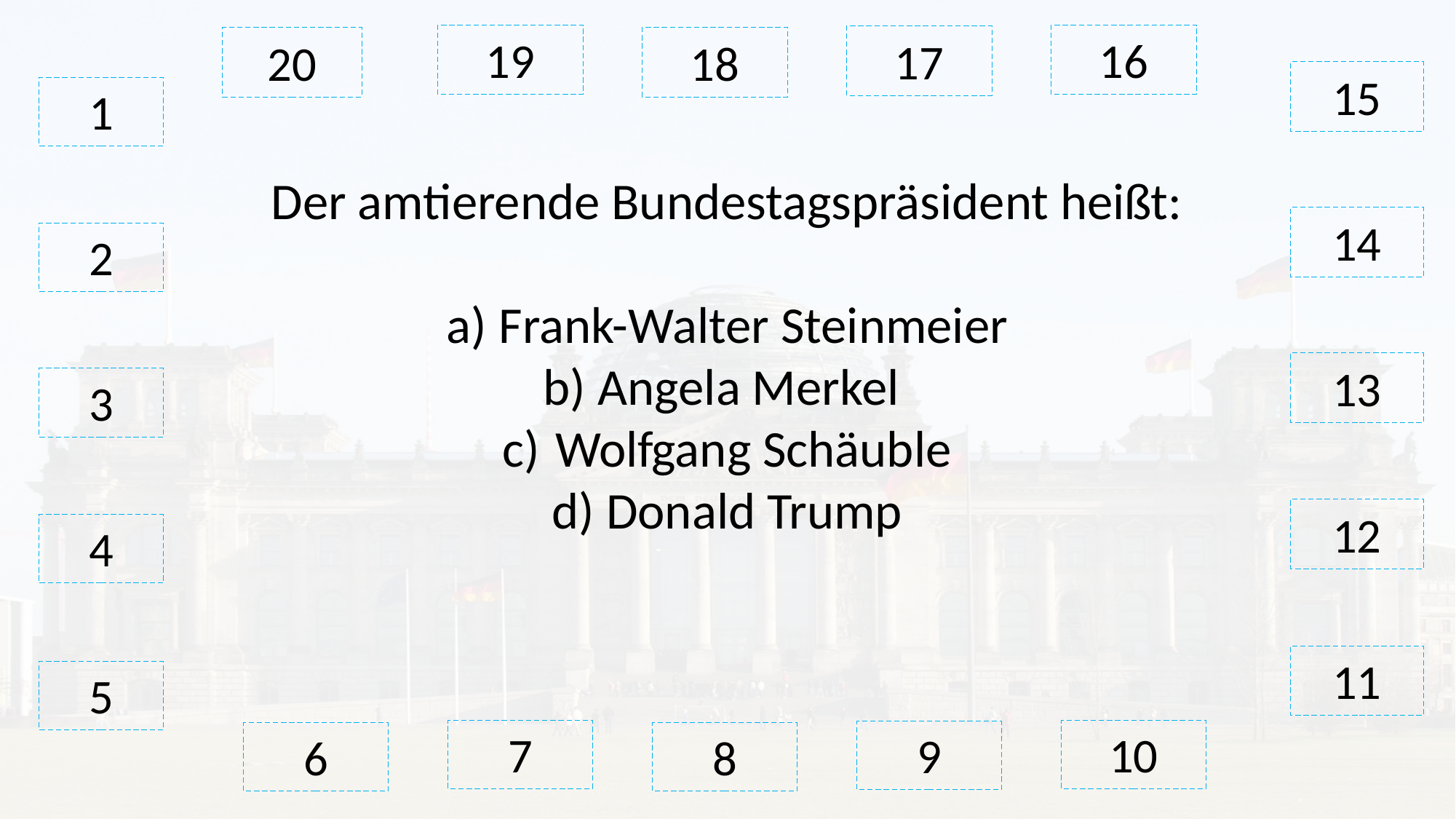

19
16
17
# 20
18
15
1
Der amtierende Bundestagspräsident heißt:

 Frank-Walter Steinmeier
 Angela Merkel
 Wolfgang Schäuble
 Donald Trump
14
2
13
3
12
4
11
5
7
10
9
6
8